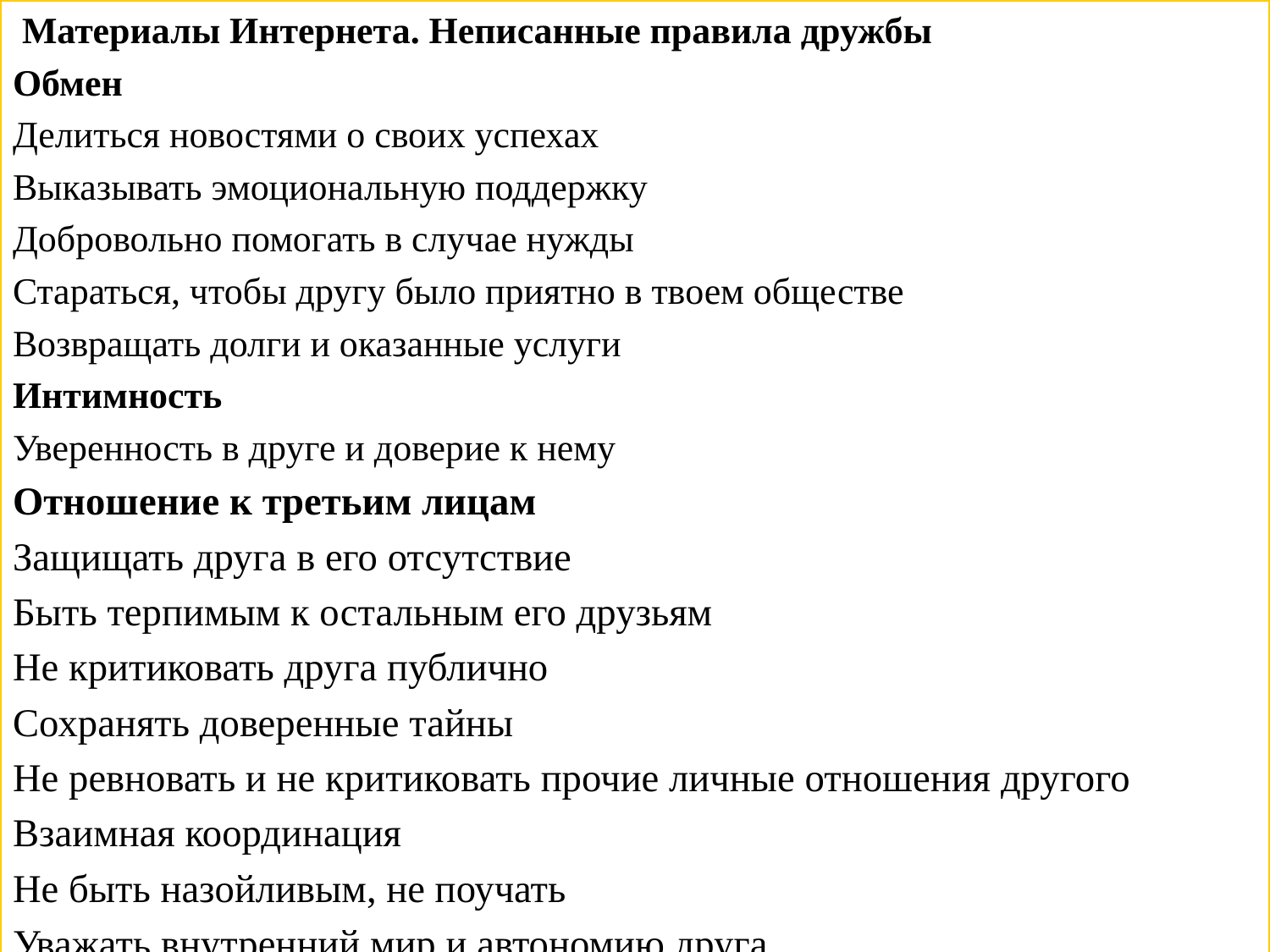

Материалы Интернета. Неписанные правила дружбы
Обмен
Делиться новостями о своих успехах
Выказывать эмоциональную поддержку
Добровольно помогать в случае нужды
Стараться, чтобы другу было приятно в твоем обществе
Возвращать долги и оказанные услуги
Интимность
Уверенность в друге и доверие к нему
Отношение к третьим лицам
Защищать друга в его отсутствие
Быть терпимым к остальным его друзьям
Не критиковать друга публично
Сохранять доверенные тайны
Не ревновать и не критиковать прочие личные отношения другого
Взаимная координация
Не быть назойливым, не поучать
Уважать внутренний мир и автономию друга